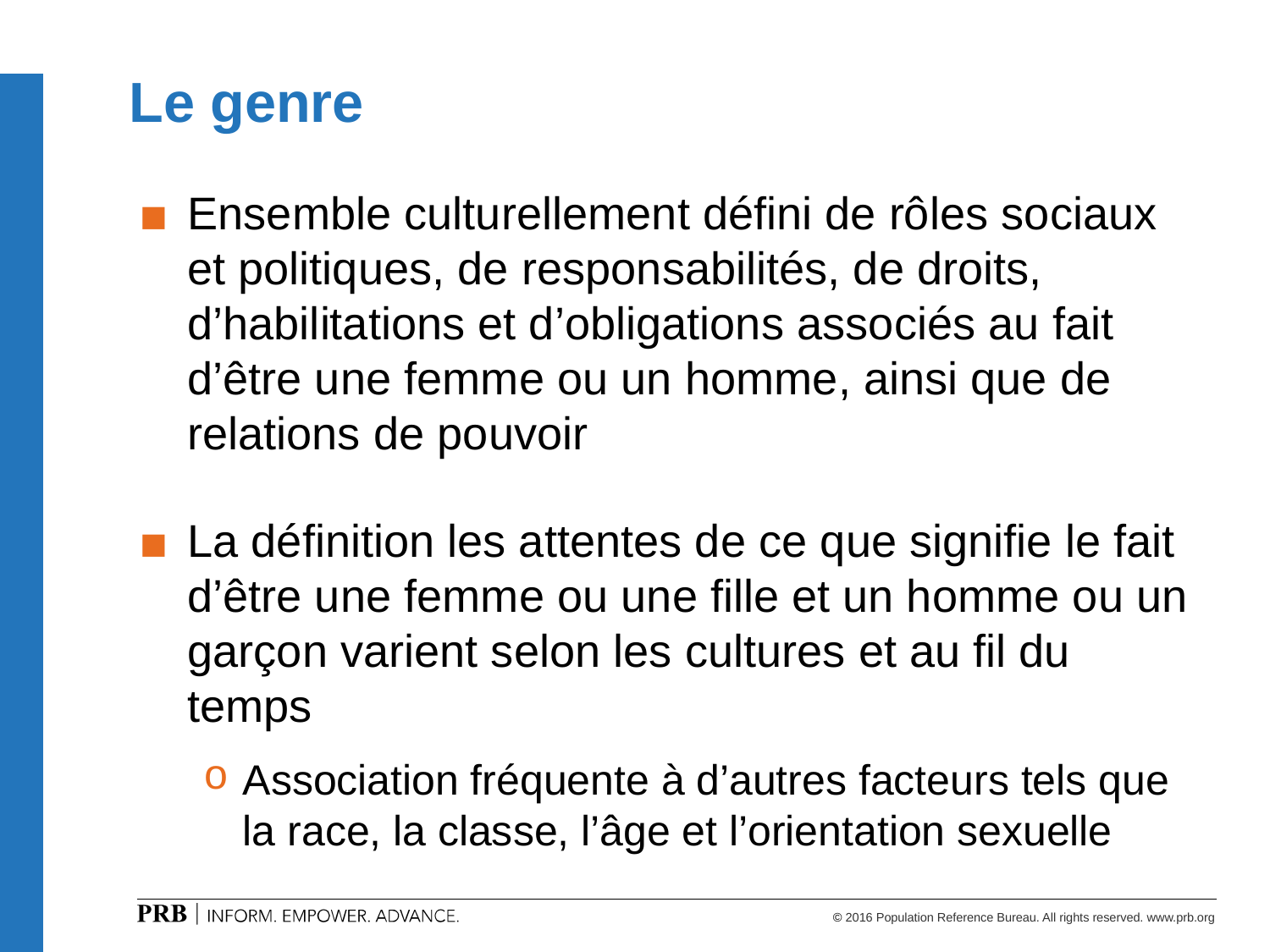

# Le genre
Ensemble culturellement défini de rôles sociaux et politiques, de responsabilités, de droits, d’habilitations et d’obligations associés au fait d’être une femme ou un homme, ainsi que de relations de pouvoir
La définition les attentes de ce que signifie le fait d’être une femme ou une fille et un homme ou un garçon varient selon les cultures et au fil du temps
Association fréquente à d’autres facteurs tels que la race, la classe, l’âge et l’orientation sexuelle